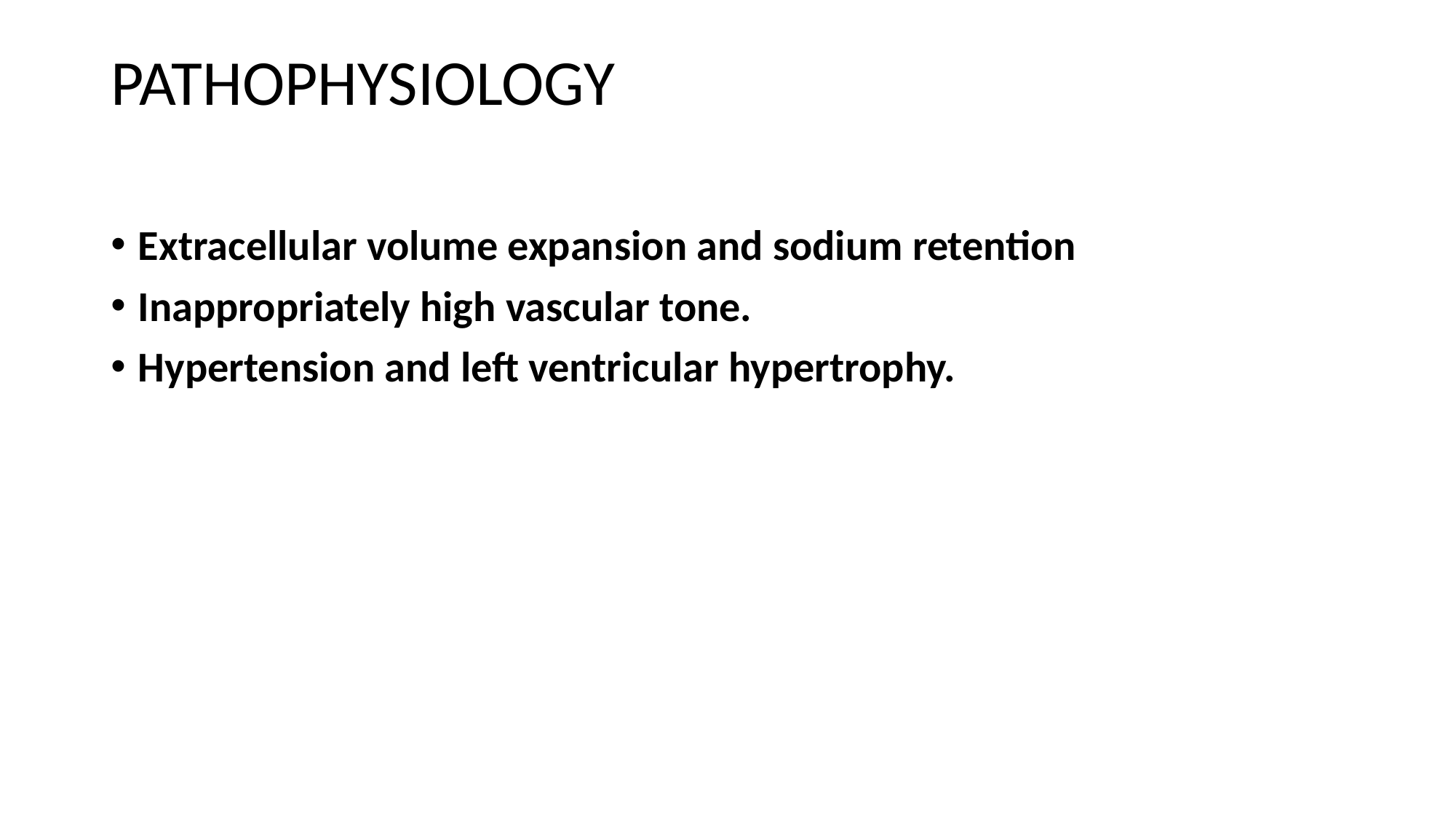

# PATHOPHYSIOLOGY
Extracellular volume expansion and sodium retention
Inappropriately high vascular tone.
Hypertension and left ventricular hypertrophy.